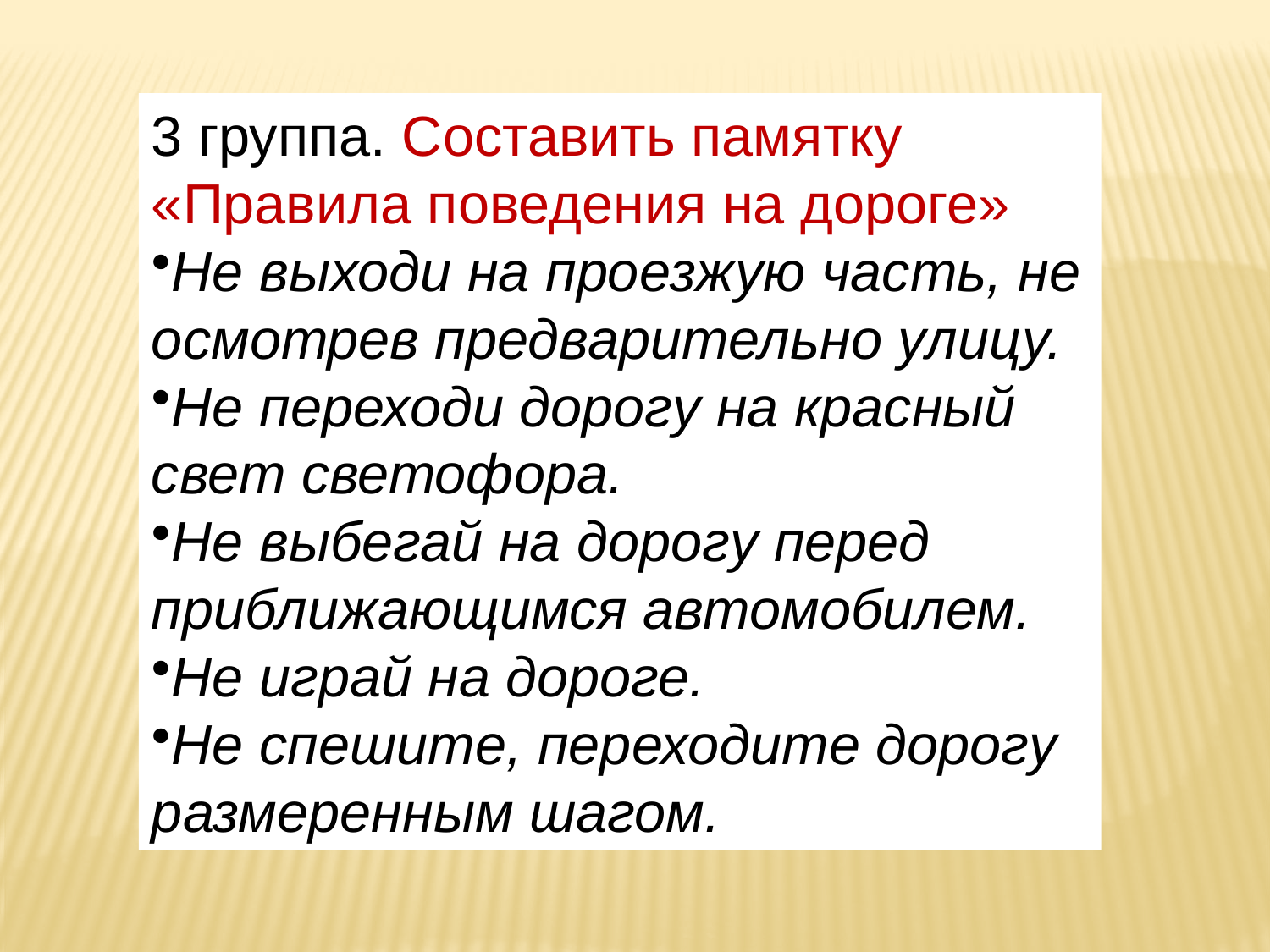

3 группа. Составить памятку «Правила поведения на дороге»
Не выходи на проезжую часть, не осмотрев предварительно улицу.
Не переходи дорогу на красный свет светофора.
Не выбегай на дорогу перед приближающимся автомобилем.
Не играй на дороге.
Не спешите, переходите дорогу размеренным шагом.